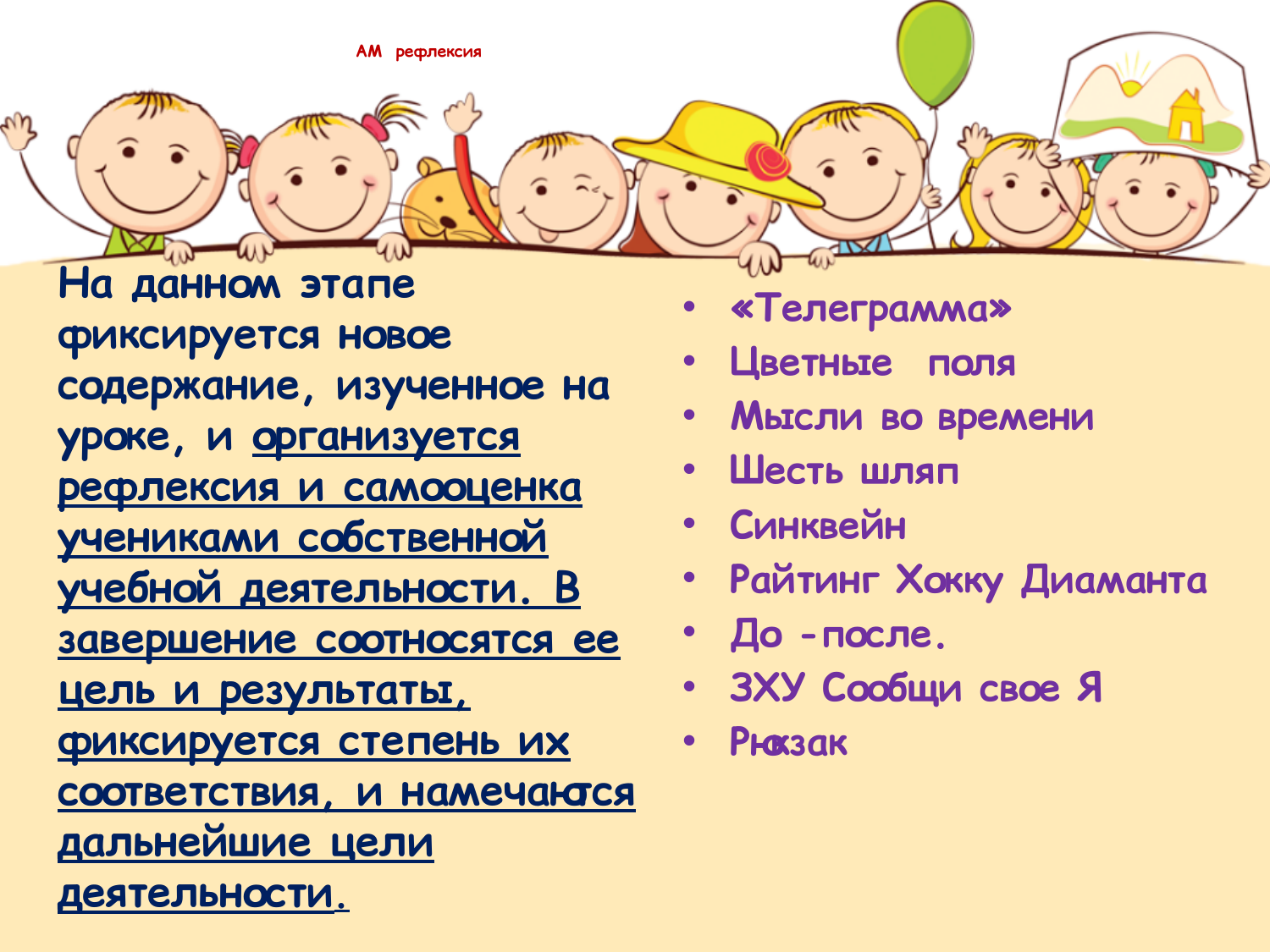

# АМ  рефлексия
На данном этапе фиксируется новое содержание, изученное на уроке, и организуется рефлексия и самооценка учениками собственной учебной деятельности. В завершение соотносятся ее цель и результаты, фиксируется степень их соответствия, и намечаются дальнейшие цели деятельности.

«Телеграмма»
Цветные  поля
Мысли во времени
Шесть шляп
Синквейн
Райтинг Хокку Диаманта
До -после.
ЗХУ Сообщи свое Я
Рюкзак